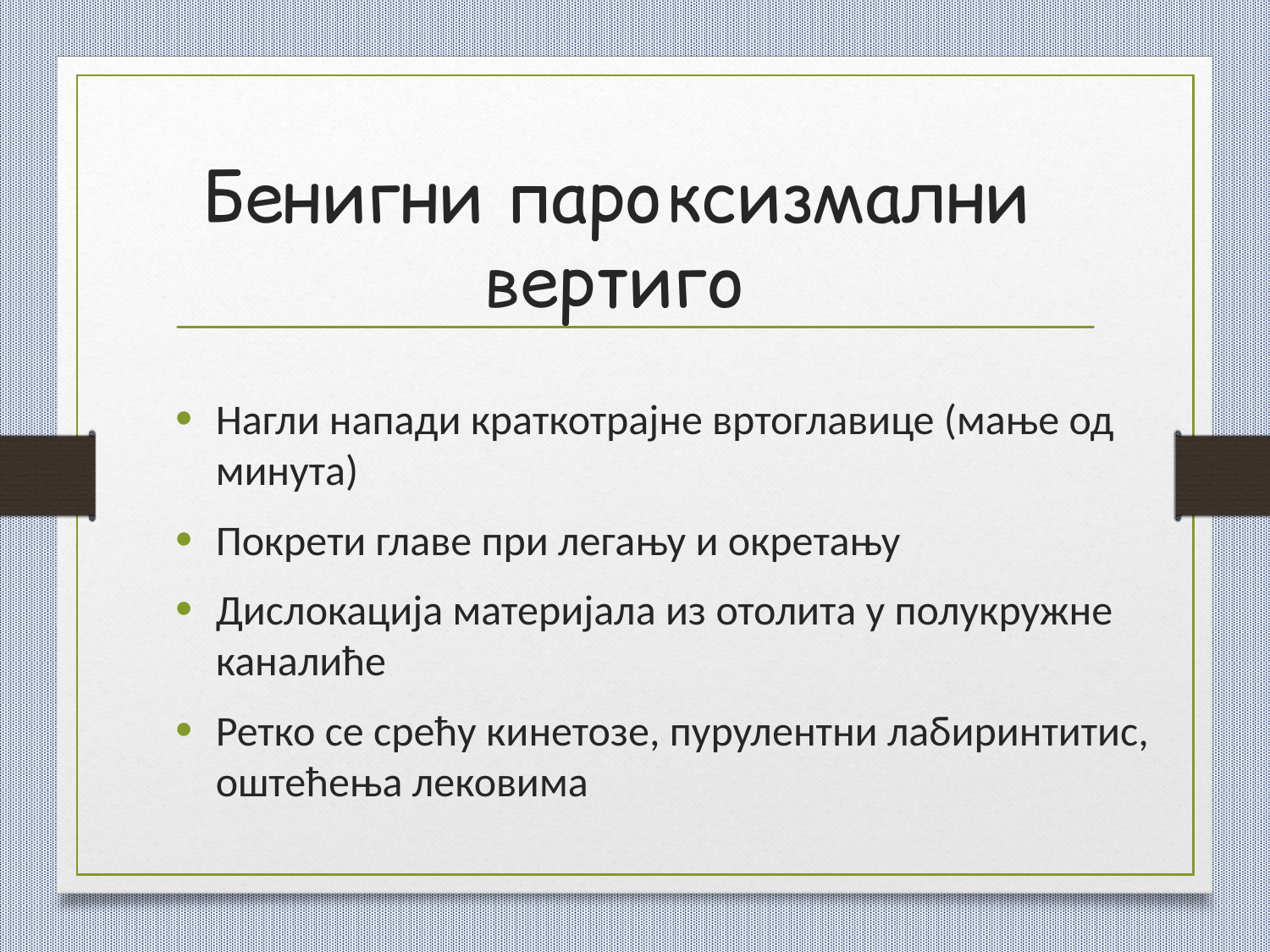

# Бенигни пароксизмални вертиго
Нагли напади краткотрајне вртоглавице (мање од минута)
Покрети главе при легању и окретању
Дислокација материјала из отолита у полукружне каналиће
Ретко се срећу кинетозе, пурулентни лабиринтитис, оштећења лековима